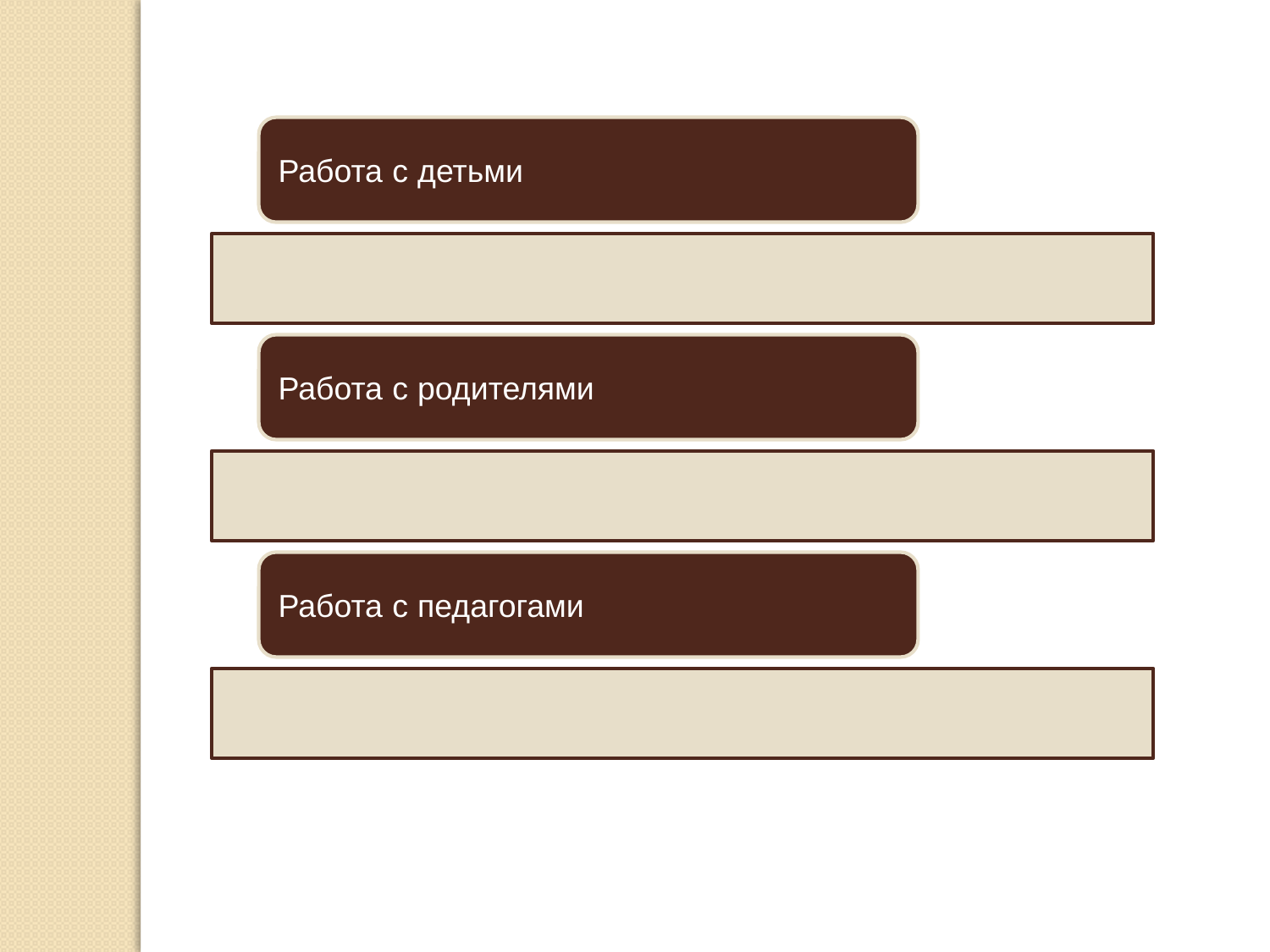

Работа с детьми
Работа с родителями
Работа с педагогами